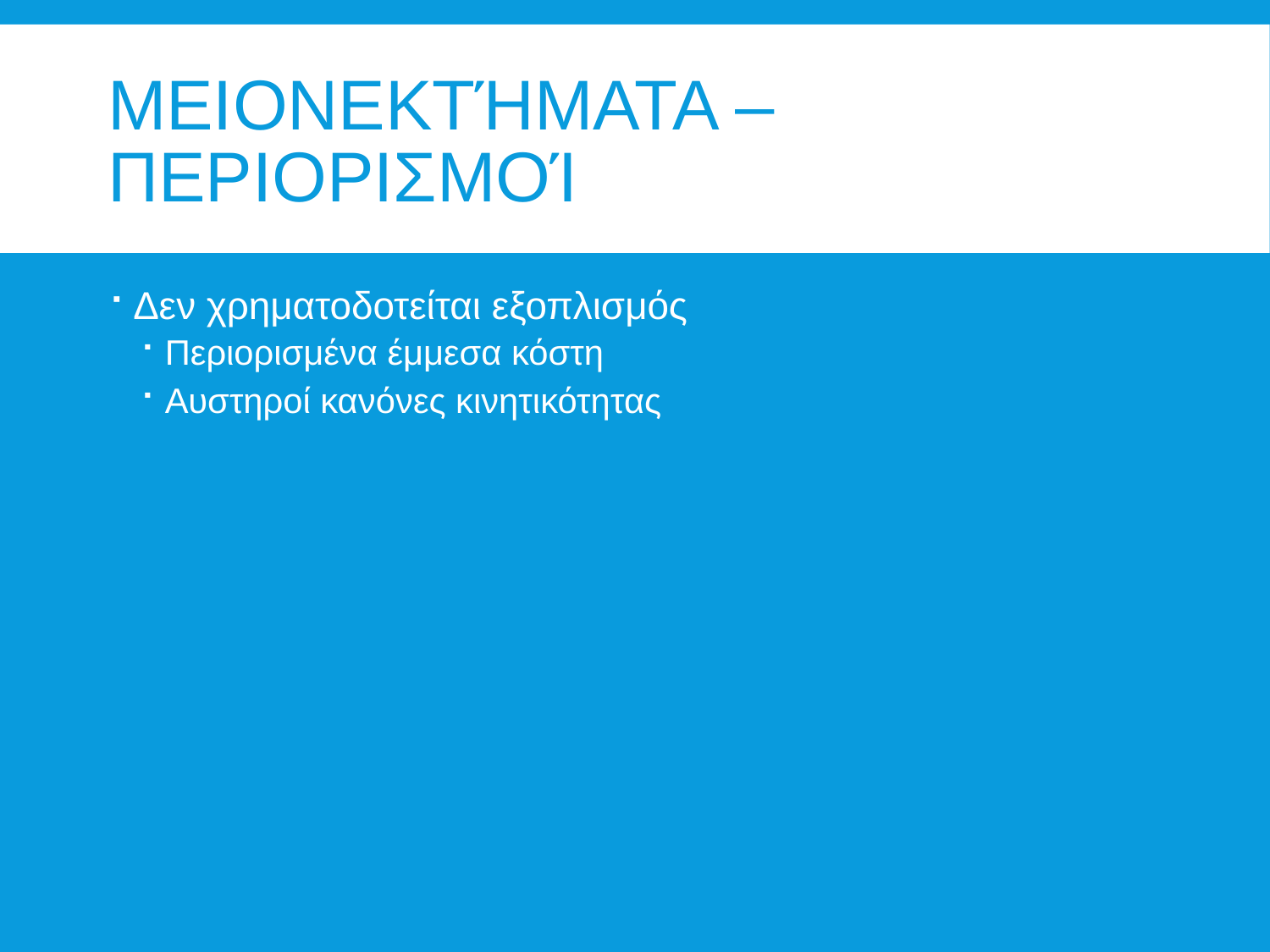

# Μειονεκτήματα – Περιορισμοί
Δεν χρηματοδοτείται εξοπλισμός
Περιορισμένα έμμεσα κόστη
Αυστηροί κανόνες κινητικότητας